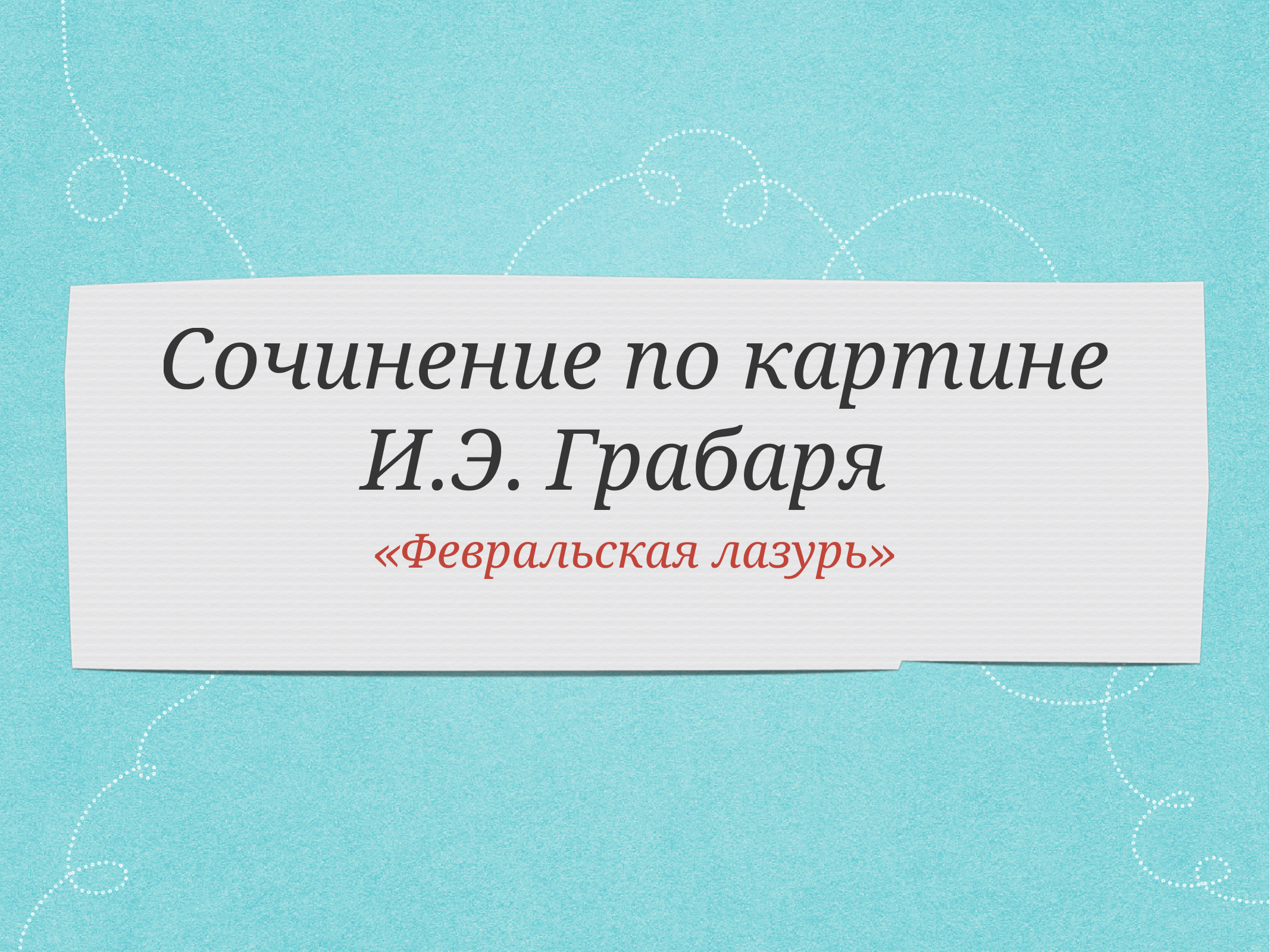

# Сочинение по картине И.Э. Грабаря
«Февральская лазурь»